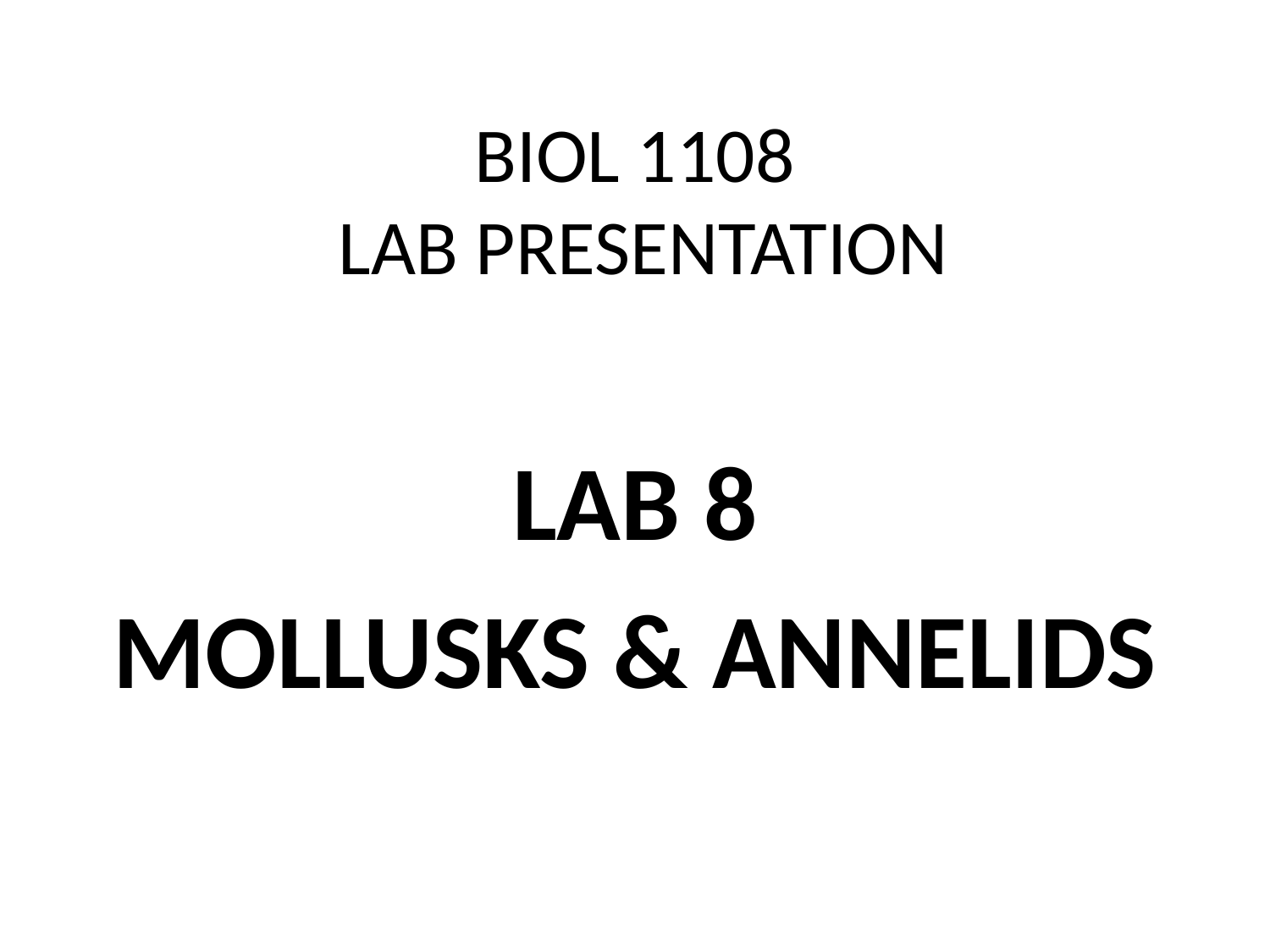

# BIOL 1108 LAB PRESENTATION
LAB 8
MOLLUSKS & ANNELIDS